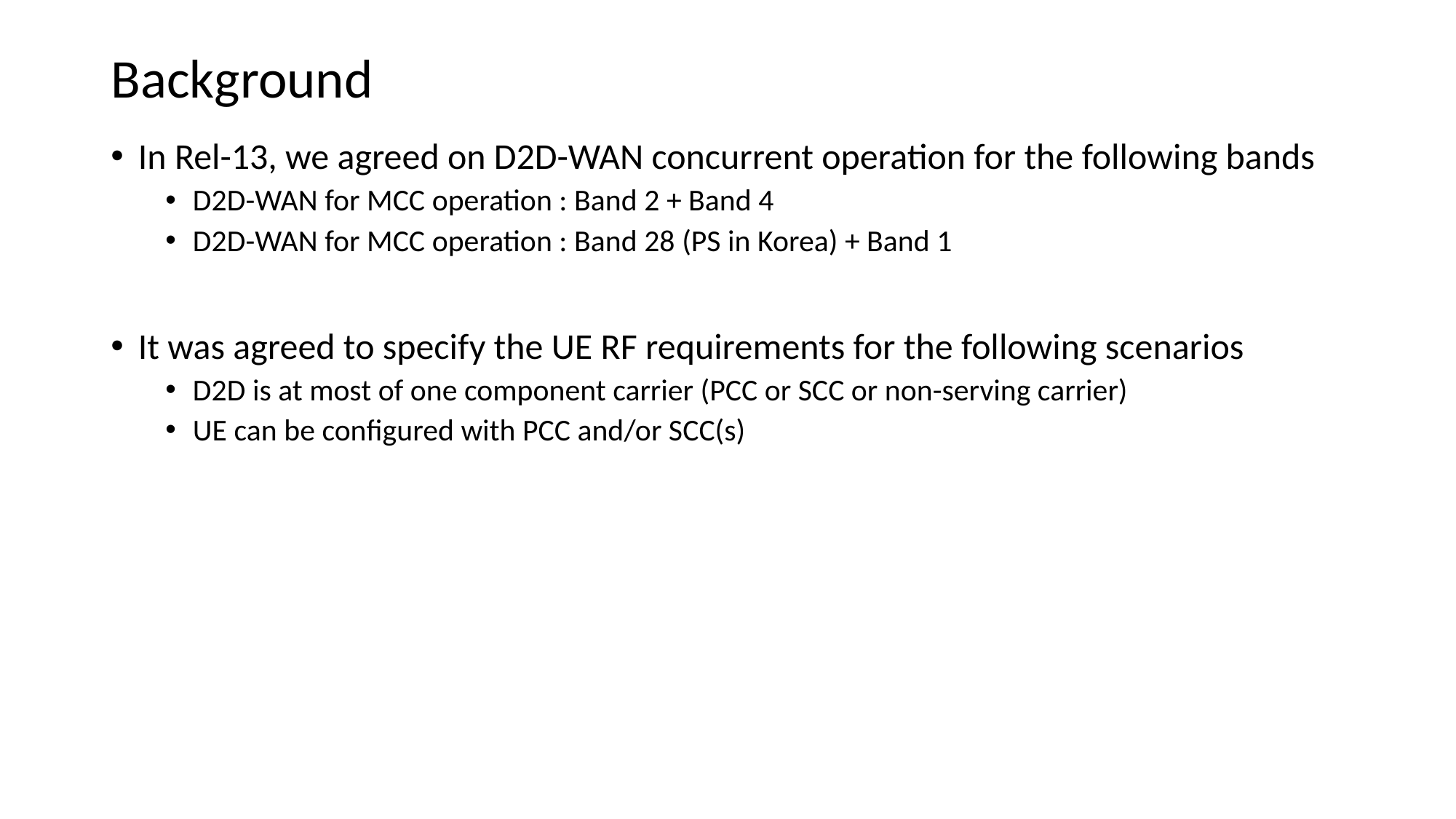

# Background
In Rel-13, we agreed on D2D-WAN concurrent operation for the following bands
D2D-WAN for MCC operation : Band 2 + Band 4
D2D-WAN for MCC operation : Band 28 (PS in Korea) + Band 1

It was agreed to specify the UE RF requirements for the following scenarios
D2D is at most of one component carrier (PCC or SCC or non-serving carrier)
UE can be configured with PCC and/or SCC(s)